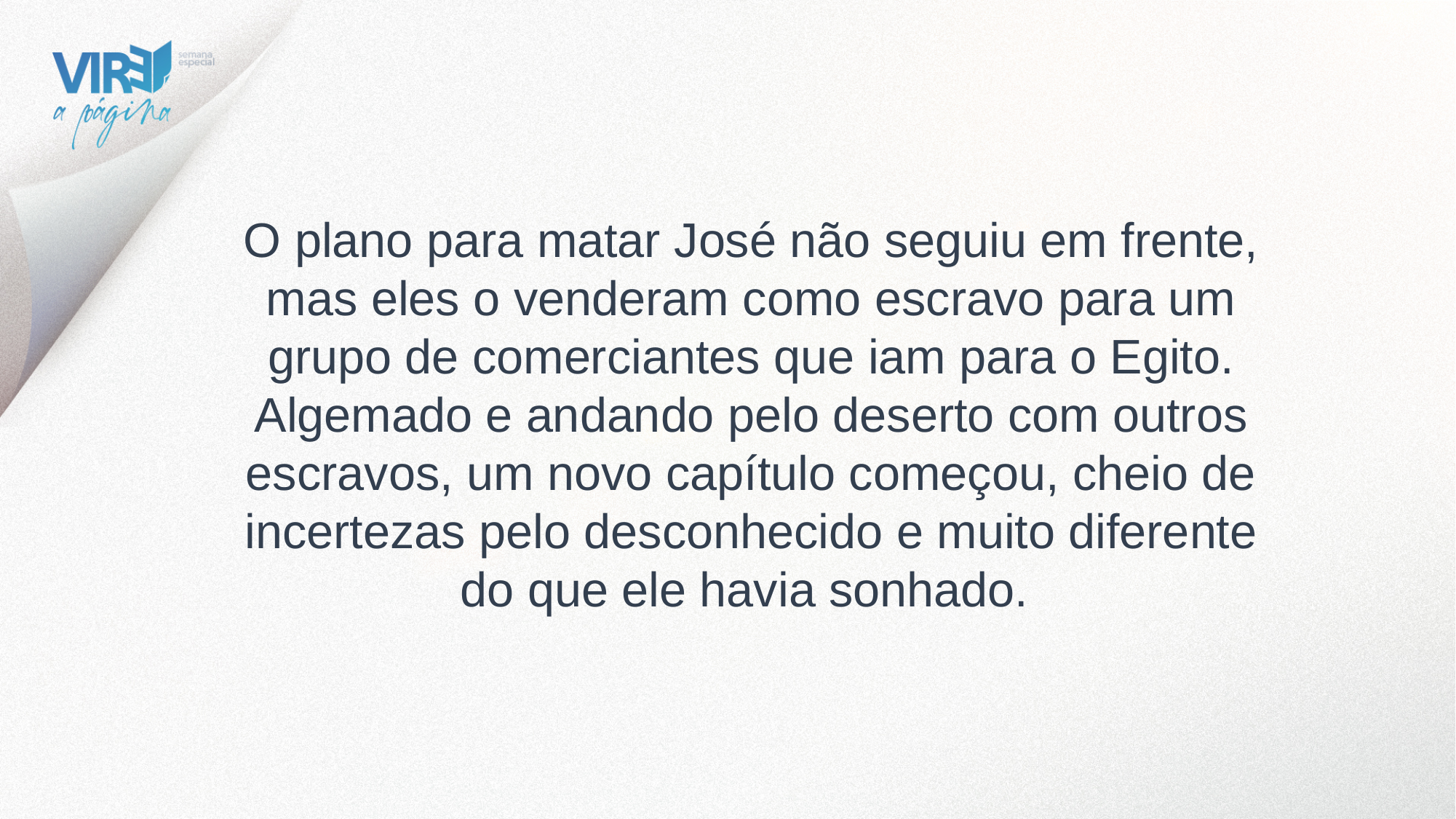

O plano para matar José não seguiu em frente, mas eles o venderam como escravo para um grupo de comerciantes que iam para o Egito. Algemado e andando pelo deserto com outros escravos, um novo capítulo começou, cheio de incertezas pelo desconhecido e muito diferente do que ele havia sonhado.